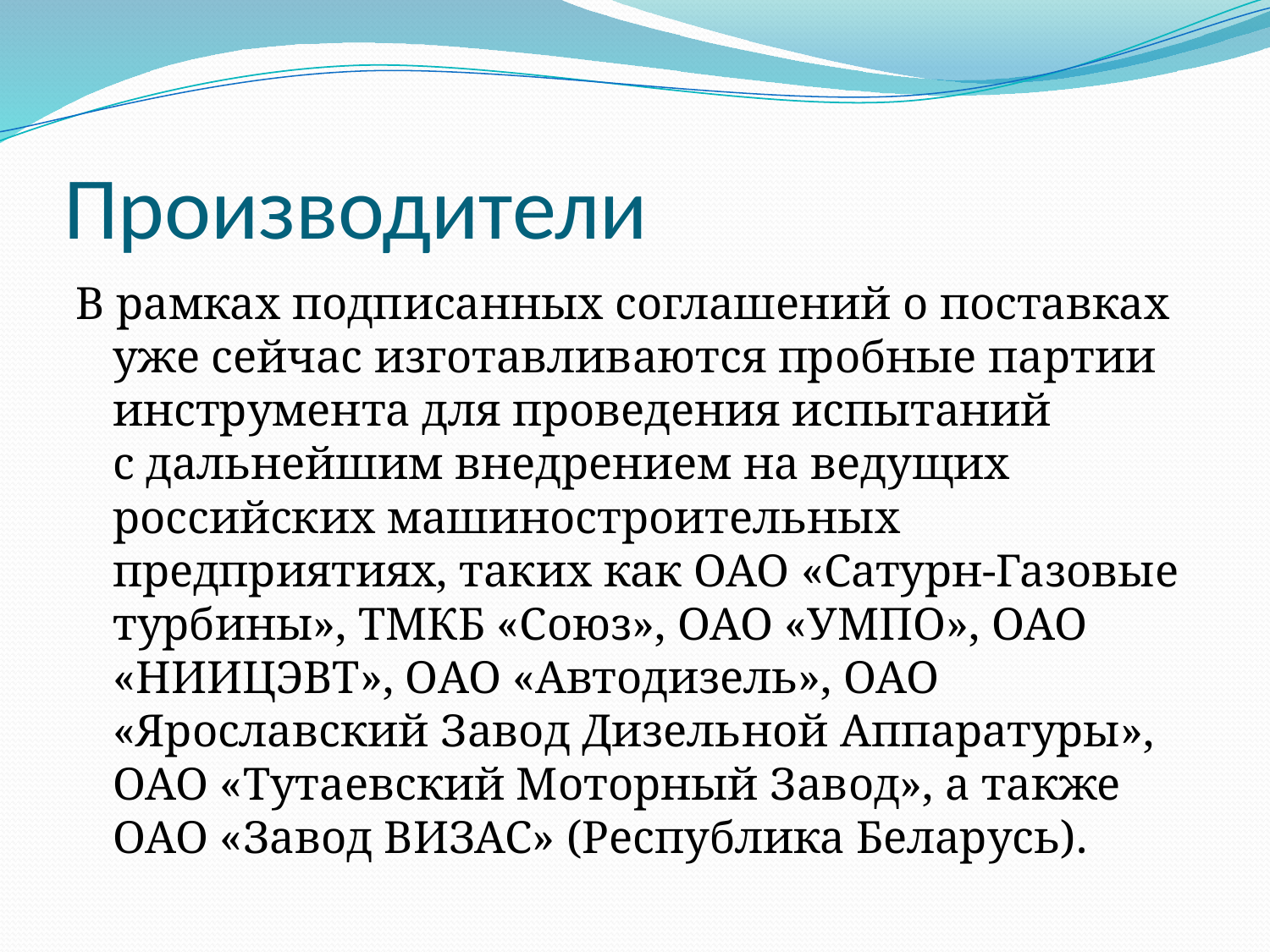

# Производители
В рамках подписанных соглашений о поставках уже сейчас изготавливаются пробные партии инструмента для проведения испытаний с дальнейшим внедрением на ведущих российских машиностроительных предприятиях, таких как ОАО «Сатурн-Газовые турбины», ТМКБ «Союз», ОАО «УМПО», ОАО «НИИЦЭВТ», ОАО «Автодизель», ОАО «Ярославский Завод Дизельной Аппаратуры», ОАО «Тутаевский Моторный Завод», а также ОАО «Завод ВИЗАС» (Республика Беларусь).